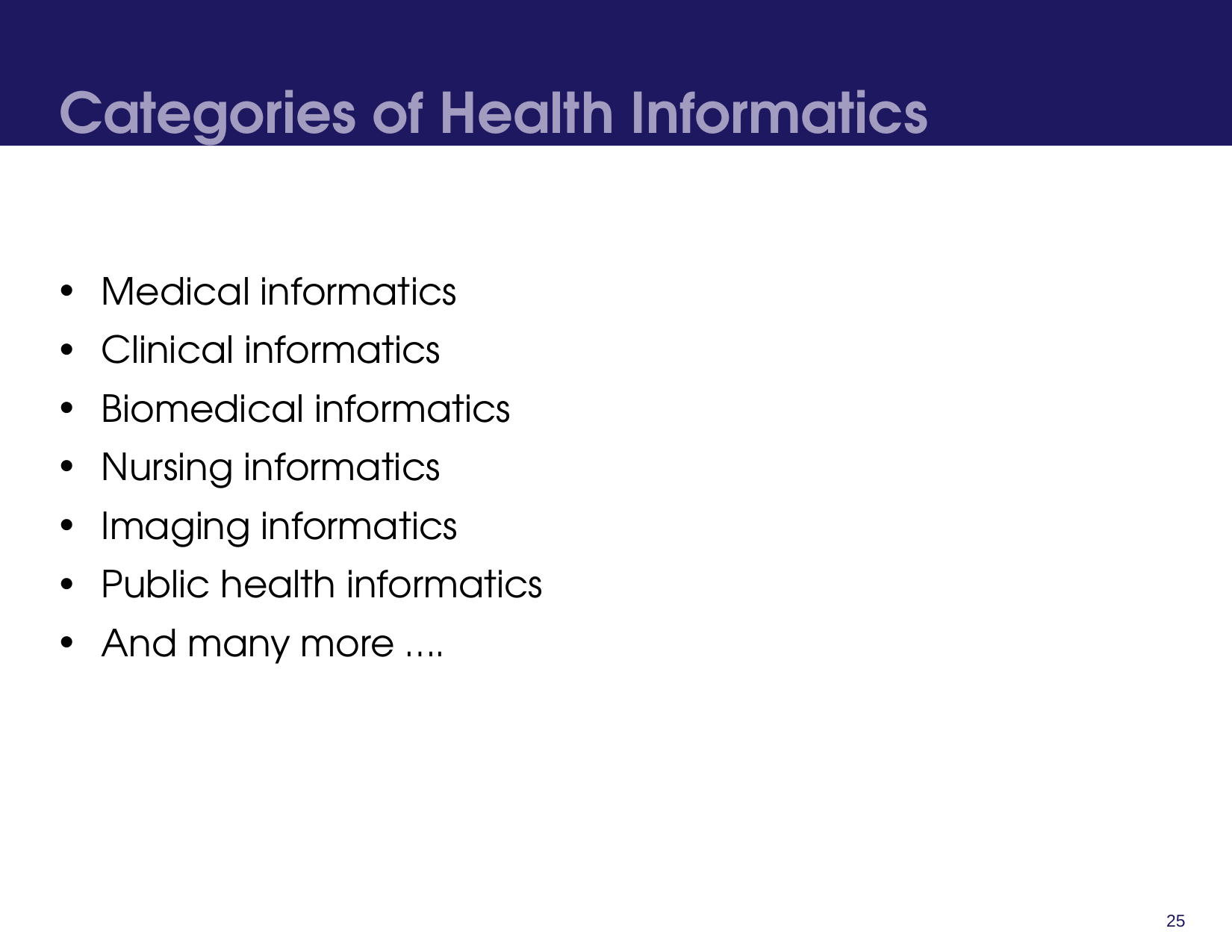

# Categories of Health Informatics
Medical informatics
Clinical informatics
Biomedical informatics
Nursing informatics
Imaging informatics
Public health informatics
And many more ….

25